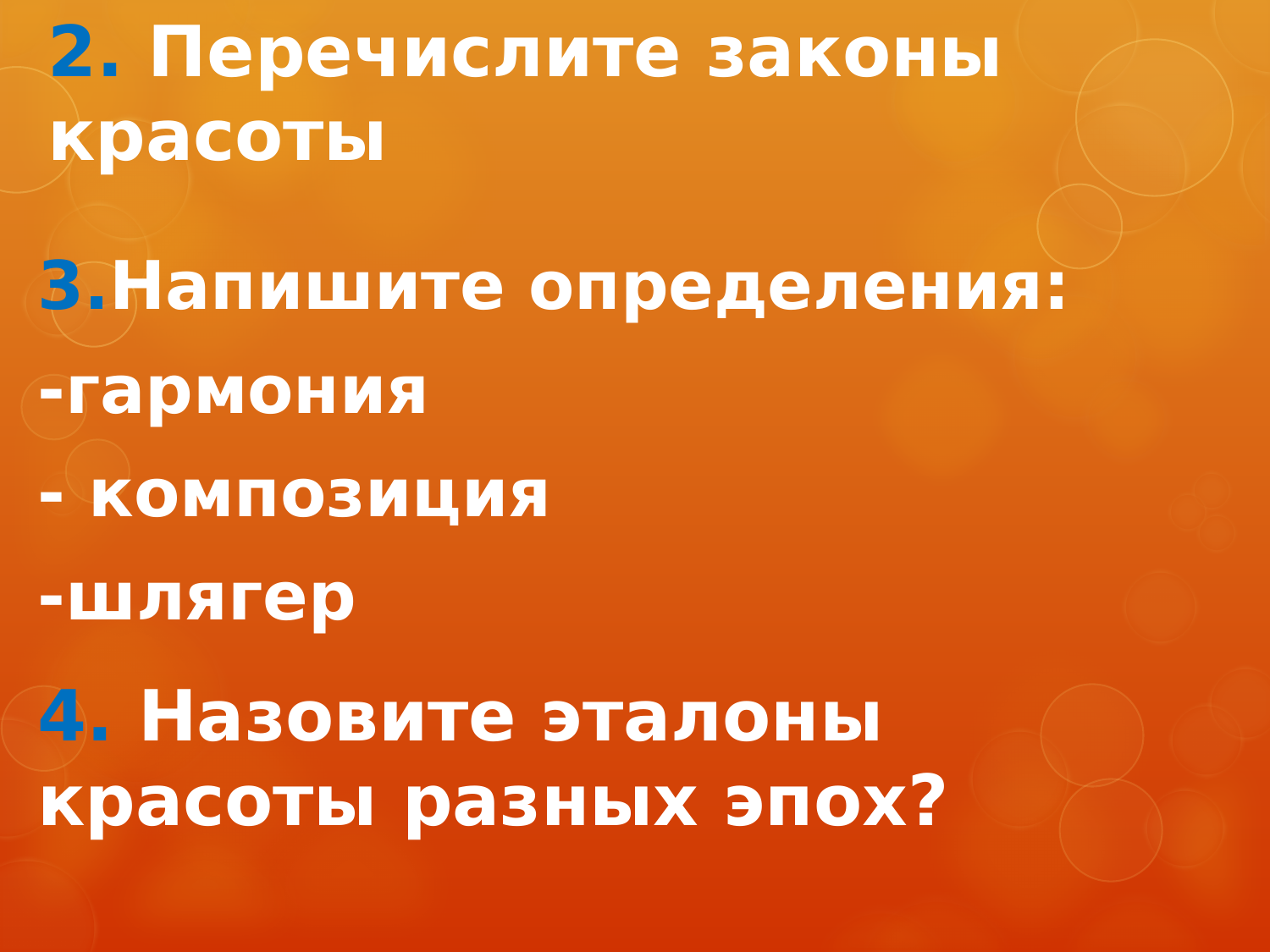

# 2. Перечислите законы красоты
3.Напишите определения:
-гармония
- композиция
-шлягер

4. Назовите эталоны красоты разных эпох?